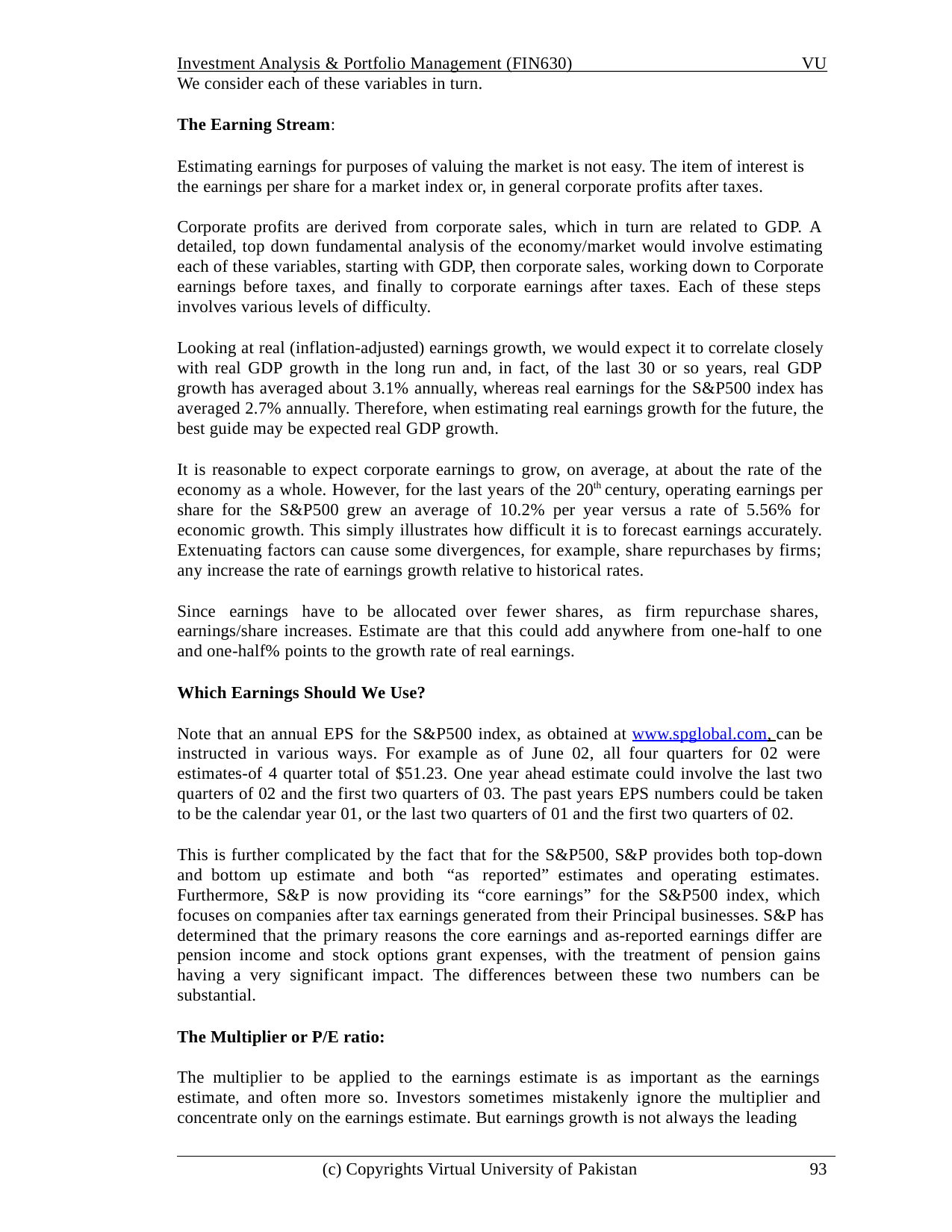

Investment Analysis & Portfolio Management (FIN630)
VU
We consider each of these variables in turn.

The Earning Stream:

Estimating earnings for purposes of valuing the market is not easy. The item of interest is  the earnings per share for a market index or, in general corporate profits after taxes.

Corporate profits are derived from corporate sales, which in turn are related to GDP. A  detailed, top down fundamental analysis of the economy/market would involve estimating  each of these variables, starting with GDP, then corporate sales, working down to Corporate  earnings before taxes, and finally to corporate earnings after taxes. Each of these steps  involves various levels of difficulty.

Looking at real (inflation-adjusted) earnings growth, we would expect it to correlate closely  with real GDP growth in the long run and, in fact, of the last 30 or so years, real GDP  growth has averaged about 3.1% annually, whereas real earnings for the S&P500 index has  averaged 2.7% annually. Therefore, when estimating real earnings growth for the future, the  best guide may be expected real GDP growth.

It is reasonable to expect corporate earnings to grow, on average, at about the rate of the  economy as a whole. However, for the last years of the 20th century, operating earnings per  share for the S&P500 grew an average of 10.2% per year versus a rate of 5.56% for  economic growth. This simply illustrates how difficult it is to forecast earnings accurately.  Extenuating factors can cause some divergences, for example, share repurchases by firms;  any increase the rate of earnings growth relative to historical rates.

Since earnings have to be allocated over fewer shares, as firm repurchase shares,  earnings/share increases. Estimate are that this could add anywhere from one-half to one  and one-half% points to the growth rate of real earnings.

Which Earnings Should We Use?

Note that an annual EPS for the S&P500 index, as obtained at www.spglobal.com, can be  instructed in various ways. For example as of June 02, all four quarters for 02 were  estimates-of 4 quarter total of $51.23. One year ahead estimate could involve the last two  quarters of 02 and the first two quarters of 03. The past years EPS numbers could be taken  to be the calendar year 01, or the last two quarters of 01 and the first two quarters of 02.

This is further complicated by the fact that for the S&P500, S&P provides both top-down  and bottom up estimate and both “as reported” estimates and operating estimates.  Furthermore, S&P is now providing its “core earnings” for the S&P500 index, which  focuses on companies after tax earnings generated from their Principal businesses. S&P has  determined that the primary reasons the core earnings and as-reported earnings differ are  pension income and stock options grant expenses, with the treatment of pension gains  having a very significant impact. The differences between these two numbers can be  substantial.

The Multiplier or P/E ratio:

The multiplier to be applied to the earnings estimate is as important as the earnings  estimate, and often more so. Investors sometimes mistakenly ignore the multiplier and  concentrate only on the earnings estimate. But earnings growth is not always the leading

(c) Copyrights Virtual University of Pakistan
93